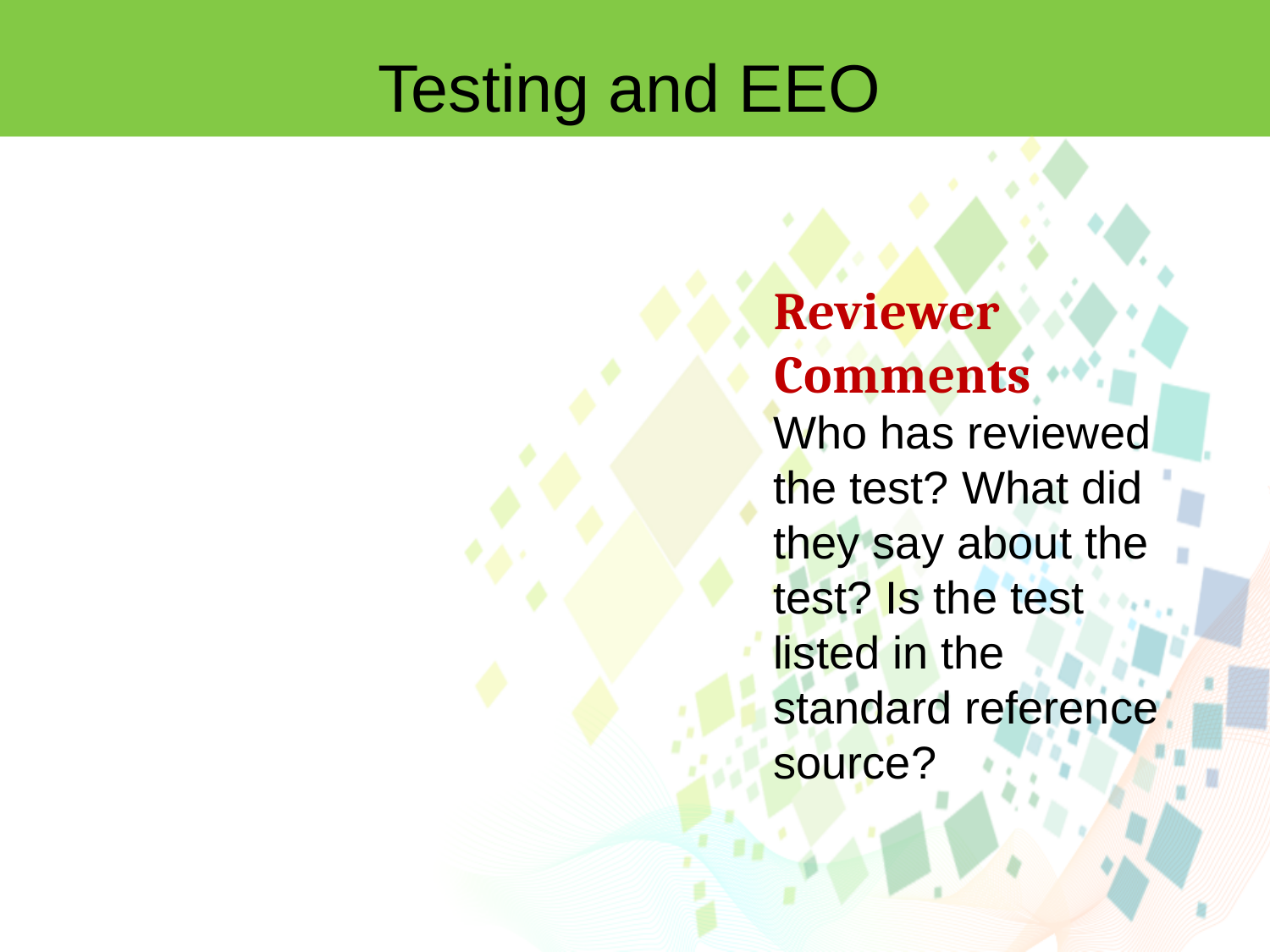

Testing and EEO
Reviewer Comments
Who has reviewed the test? What did they say about the test? Is the test listed in the standard reference source?